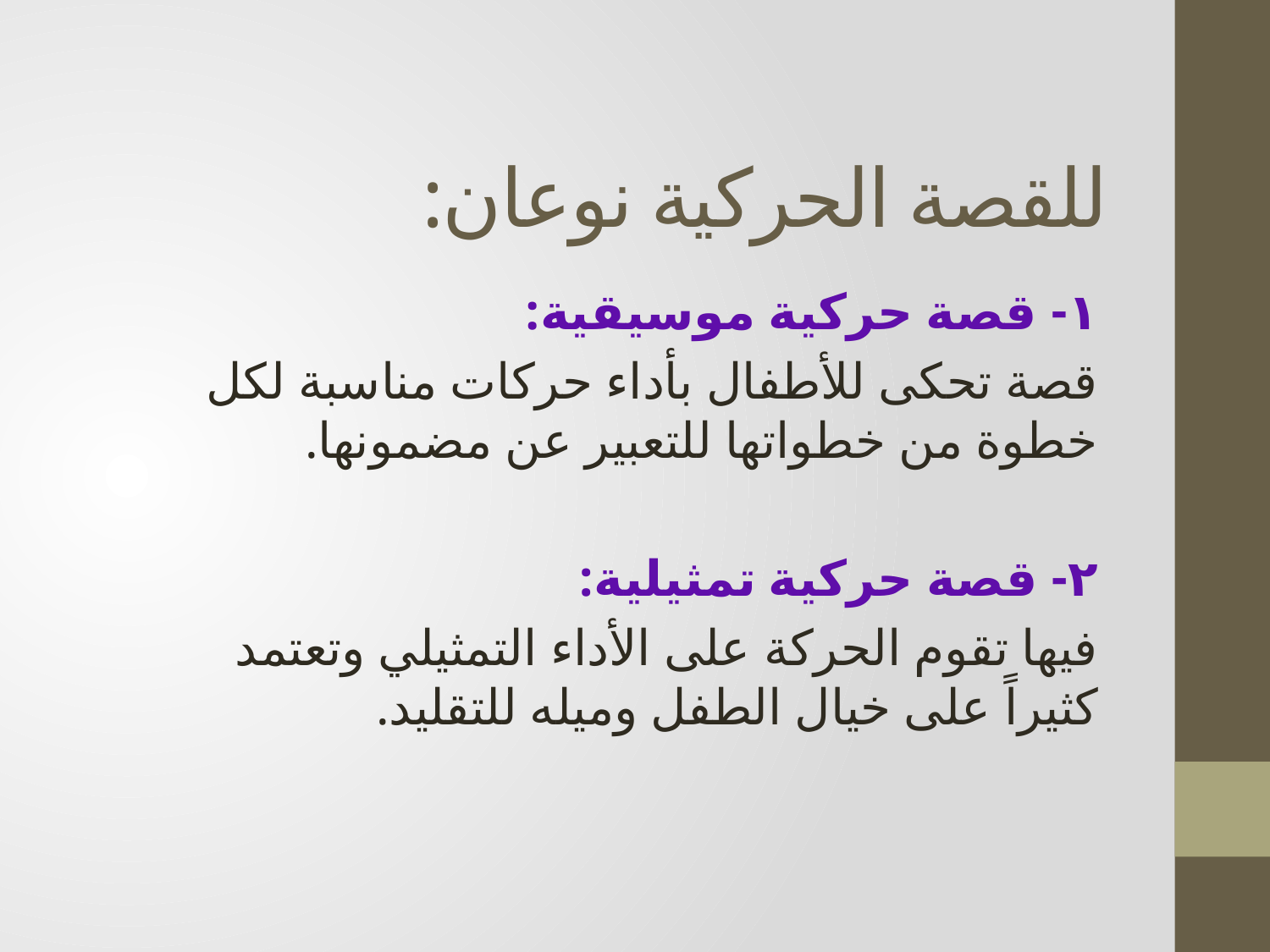

# للقصة الحركية نوعان:
١- قصة حركية موسيقية:
قصة تحكى للأطفال بأداء حركات مناسبة لكل خطوة من خطواتها للتعبير عن مضمونها.

٢- قصة حركية تمثيلية:
فيها تقوم الحركة على الأداء التمثيلي وتعتمد كثيراً على خيال الطفل وميله للتقليد.